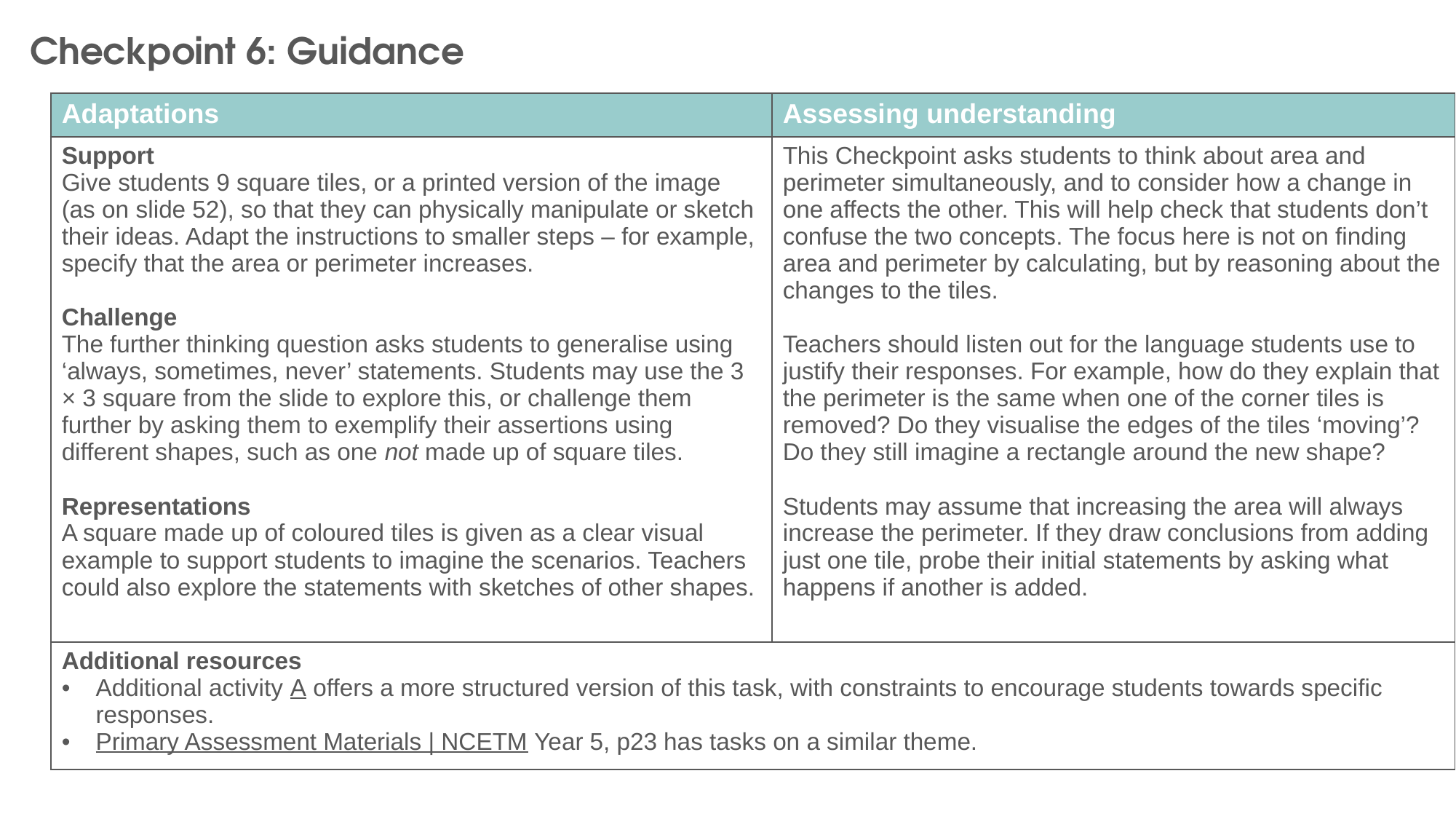

Checkpoint 6: Guidance
| Adaptations | Assessing understanding |
| --- | --- |
| Support Give students 9 square tiles, or a printed version of the image (as on slide 52), so that they can physically manipulate or sketch their ideas. Adapt the instructions to smaller steps – for example, specify that the area or perimeter increases. Challenge The further thinking question asks students to generalise using ‘always, sometimes, never’ statements. Students may use the 3 × 3 square from the slide to explore this, or challenge them further by asking them to exemplify their assertions using different shapes, such as one not made up of square tiles. Representations A square made up of coloured tiles is given as a clear visual example to support students to imagine the scenarios. Teachers could also explore the statements with sketches of other shapes. | This Checkpoint asks students to think about area and perimeter simultaneously, and to consider how a change in one affects the other. This will help check that students don’t confuse the two concepts. The focus here is not on finding area and perimeter by calculating, but by reasoning about the changes to the tiles. Teachers should listen out for the language students use to justify their responses. For example, how do they explain that the perimeter is the same when one of the corner tiles is removed? Do they visualise the edges of the tiles ‘moving’? Do they still imagine a rectangle around the new shape? Students may assume that increasing the area will always increase the perimeter. If they draw conclusions from adding just one tile, probe their initial statements by asking what happens if another is added. |
| Additional resources Additional activity A offers a more structured version of this task, with constraints to encourage students towards specific responses. Primary Assessment Materials | NCETM Year 5, p23 has tasks on a similar theme. |  |